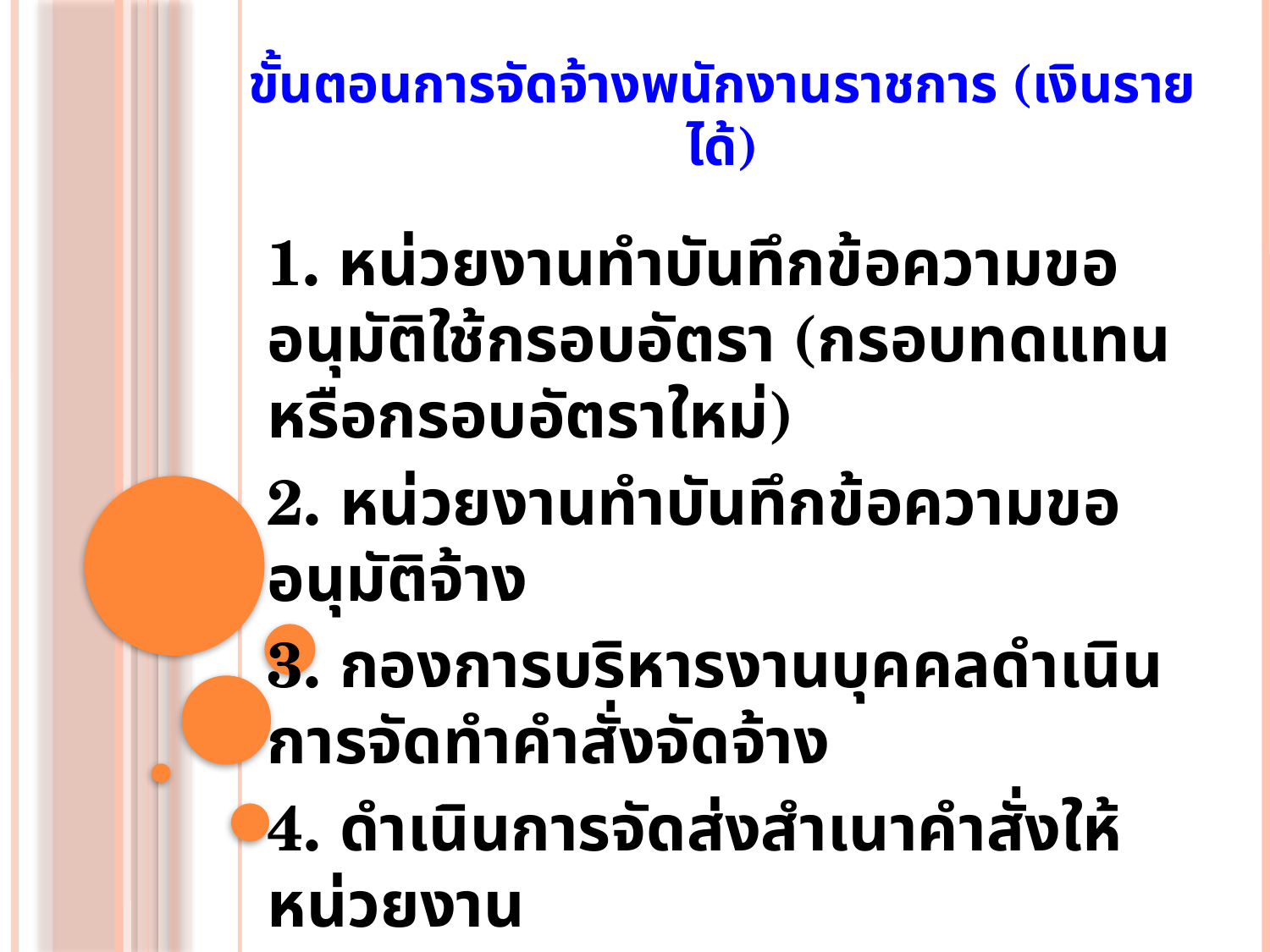

# ขั้นตอนการจัดจ้างพนักงานราชการ (เงินรายได้)
1. หน่วยงานทำบันทึกข้อความขออนุมัติใช้กรอบอัตรา (กรอบทดแทน หรือกรอบอัตราใหม่)
2. หน่วยงานทำบันทึกข้อความขออนุมัติจ้าง
3. กองการบริหารงานบุคคลดำเนินการจัดทำคำสั่งจัดจ้าง
4. ดำเนินการจัดส่งสำเนาคำสั่งให้หน่วยงาน
    - กองคลัง
    - หน่วยงานต้นสังกัด